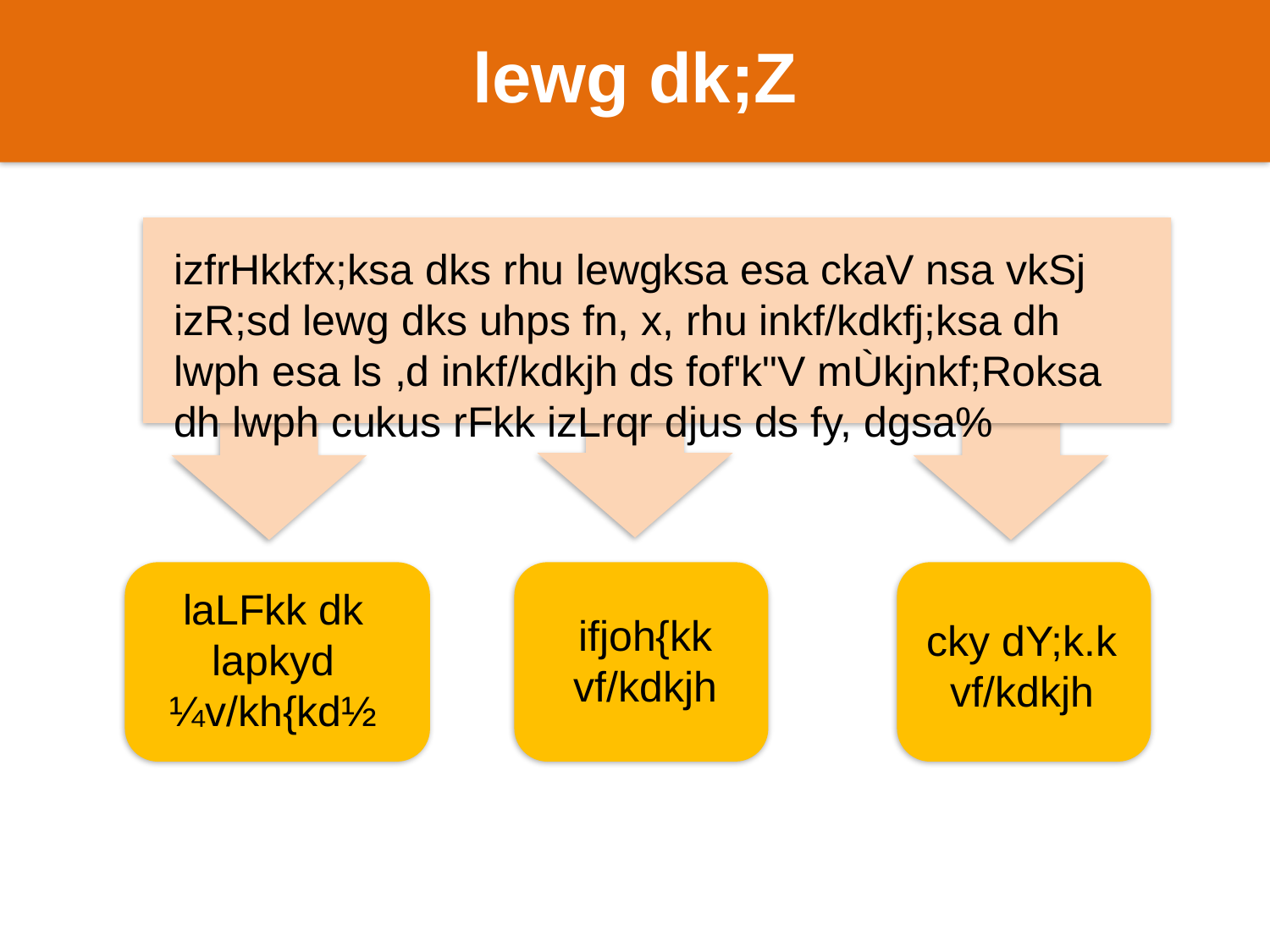

lewg dk;Z

izfrHkkfx;ksa dks rhu lewgksa esa ckaV nsa vkSj izR;sd lewg dks uhps fn, x, rhu inkf/kdkfj;ksa dh lwph esa ls ,d inkf/kdkjh ds fof'k"V mÙkjnkf;Roksa dh lwph cukus rFkk izLrqr djus ds fy, dgsa%

laLFkk dk lapkyd ¼v/kh{kd½
ifjoh{kk vf/kdkjh
cky dY;k.k vf/kdkjh